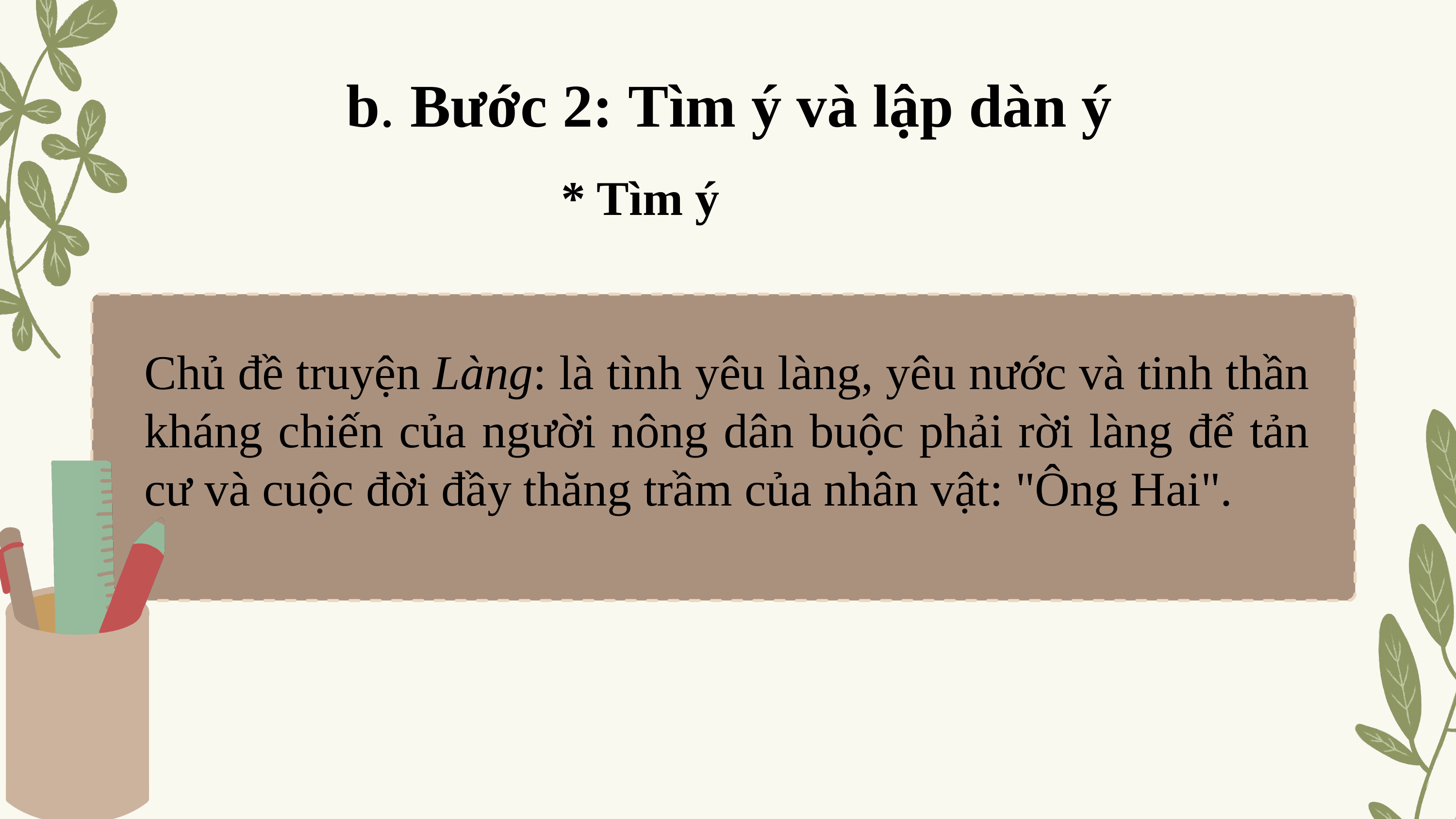

b. Bước 2: Tìm ý và lập dàn ý
* Tìm ý

Chủ đề truyện Làng: là tình yêu làng, yêu nước và tinh thần kháng chiến của người nông dân buộc phải rời làng để tản cư và cuộc đời đầy thăng trầm của nhân vật: "Ông Hai".